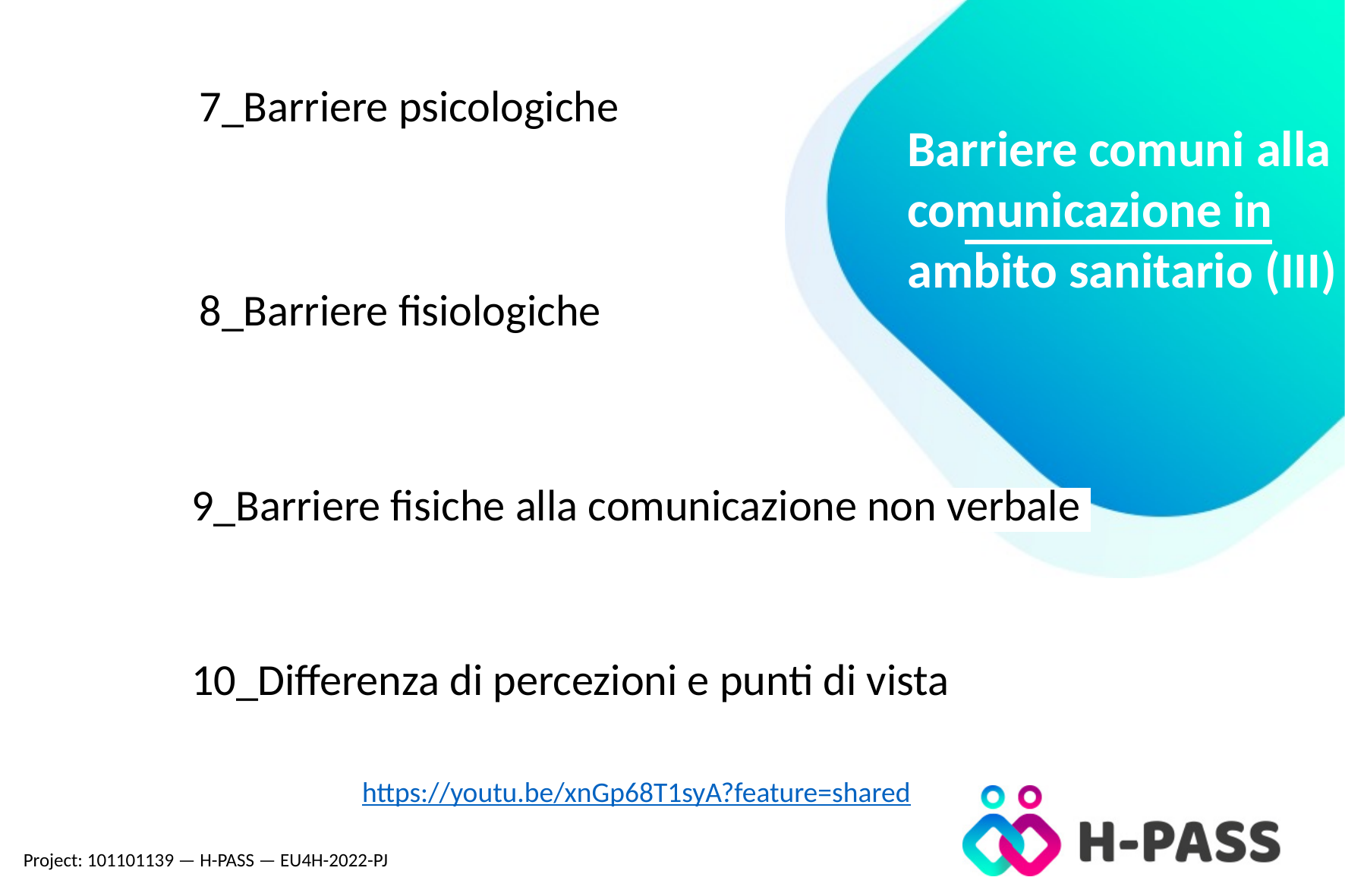

7_Barriere psicologiche
# Barriere comuni alla comunicazione in ambito sanitario (III)
8_Barriere fisiologiche
9_Barriere fisiche alla comunicazione non verbale
10_Differenza di percezioni e punti di vista
https://youtu.be/xnGp68T1syA?feature=shared
Project: 101101139 — H-PASS — EU4H-2022-PJ